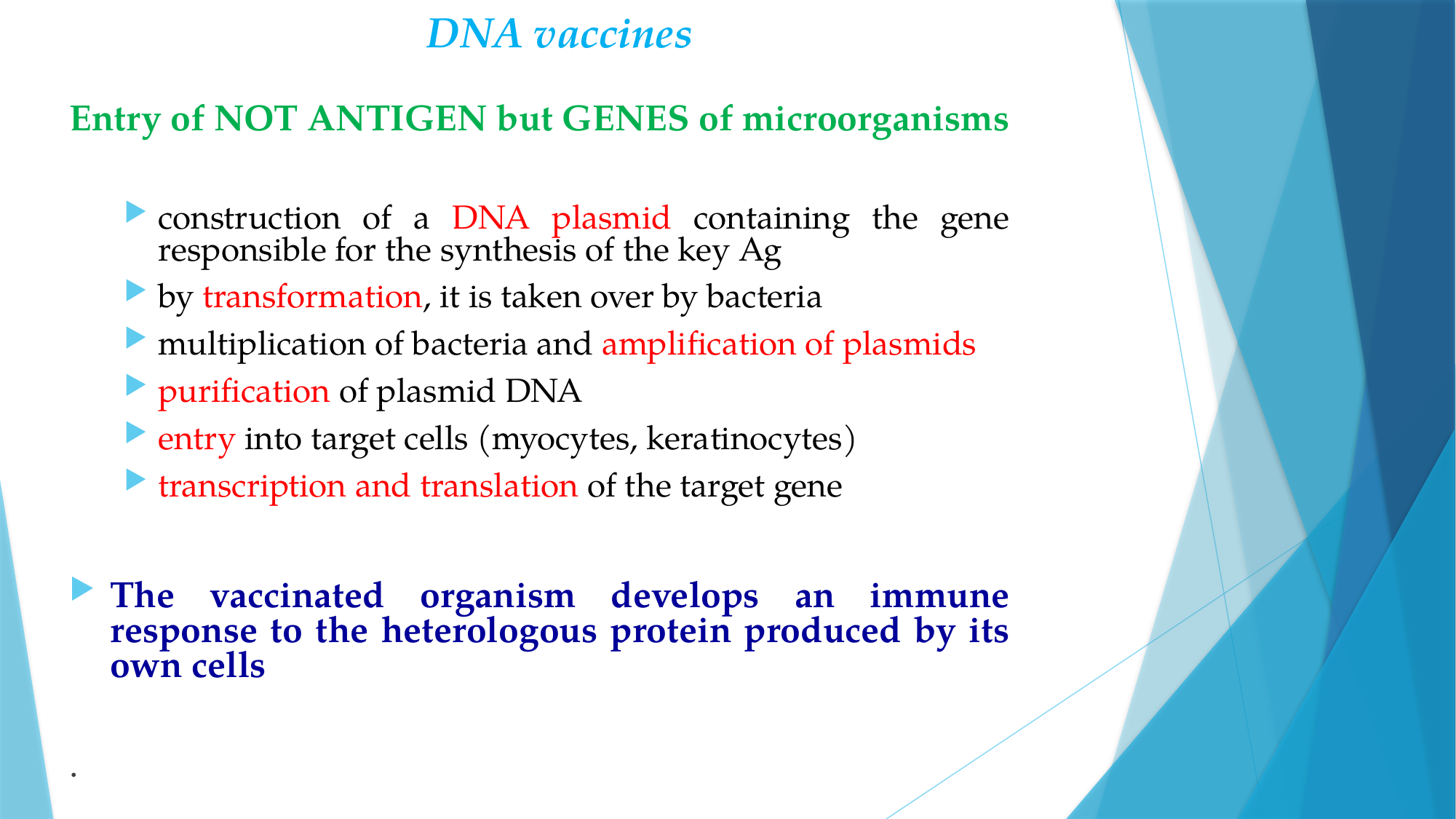

DNA vaccines
Entry of NOT ANTIGEN but GENES of microorganisms

construction of a DNA plasmid containing the gene responsible for the synthesis of the key Ag
by transformation, it is taken over by bacteria
multiplication of bacteria and amplification of plasmids
purification of plasmid DNA
entry into target cells (myocytes, keratinocytes)
transcription and translation of the target gene

The vaccinated organism develops an immune response to the heterologous protein produced by its own cells

.